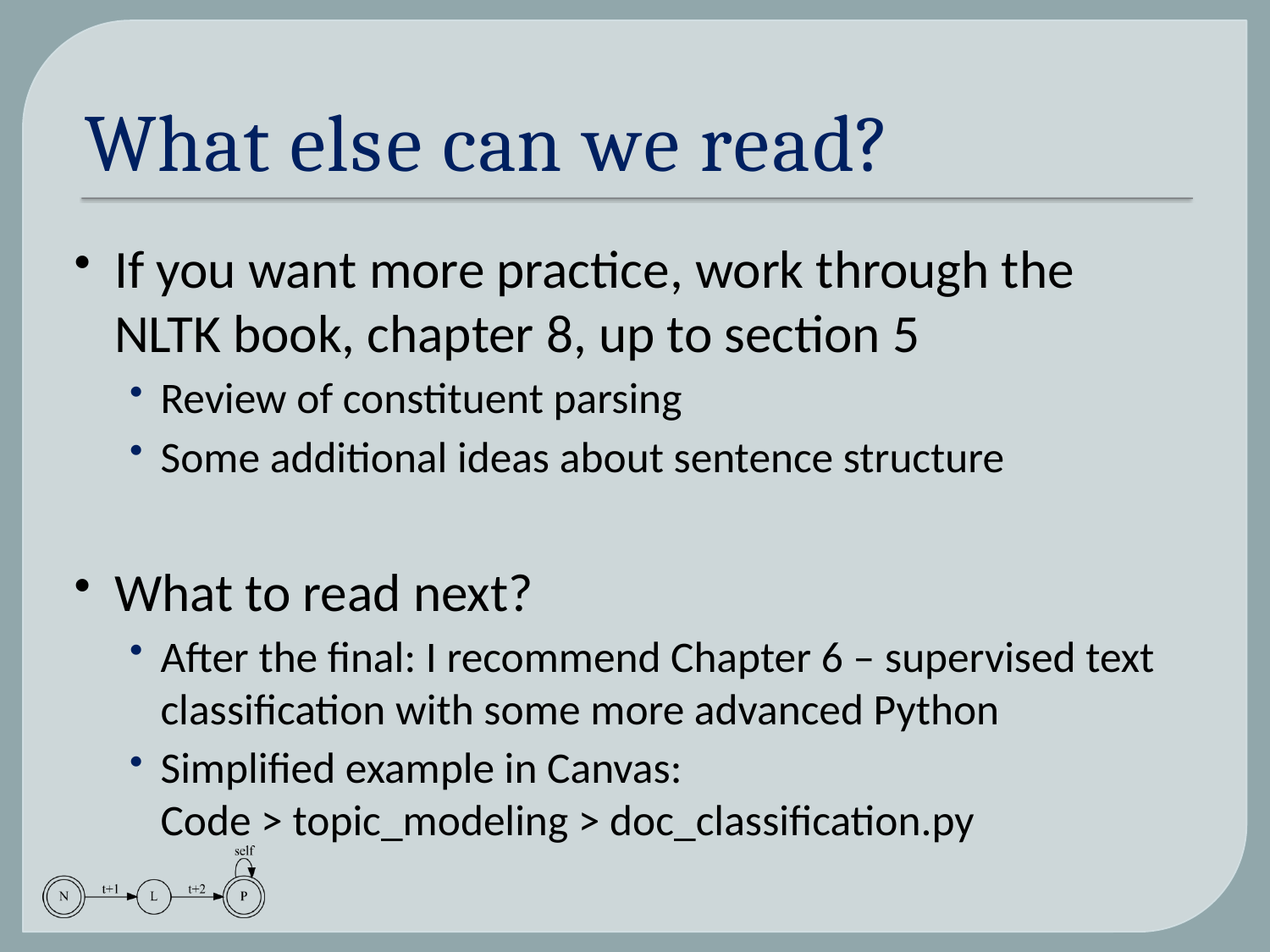

# What else can we read?
If you want more practice, work through the NLTK book, chapter 8, up to section 5
Review of constituent parsing
Some additional ideas about sentence structure

What to read next?
After the final: I recommend Chapter 6 – supervised text classification with some more advanced Python
Simplified example in Canvas:
Code > topic_modeling > doc_classification.py